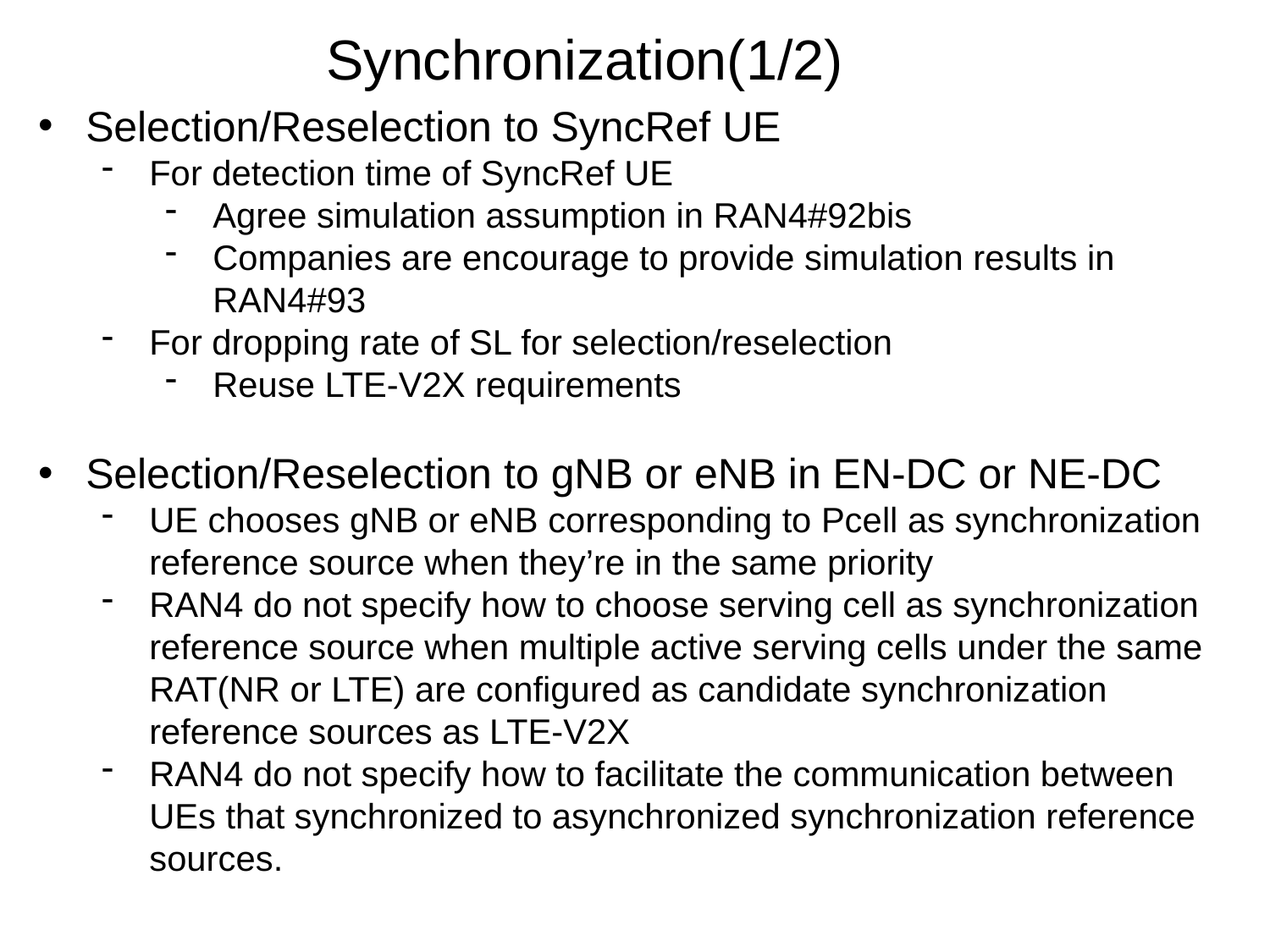

Synchronization(1/2)
Selection/Reselection to SyncRef UE
For detection time of SyncRef UE
Agree simulation assumption in RAN4#92bis
Companies are encourage to provide simulation results in RAN4#93
For dropping rate of SL for selection/reselection
Reuse LTE-V2X requirements

Selection/Reselection to gNB or eNB in EN-DC or NE-DC
UE chooses gNB or eNB corresponding to Pcell as synchronization reference source when they’re in the same priority
RAN4 do not specify how to choose serving cell as synchronization reference source when multiple active serving cells under the same RAT(NR or LTE) are configured as candidate synchronization reference sources as LTE-V2X
RAN4 do not specify how to facilitate the communication between UEs that synchronized to asynchronized synchronization reference sources.